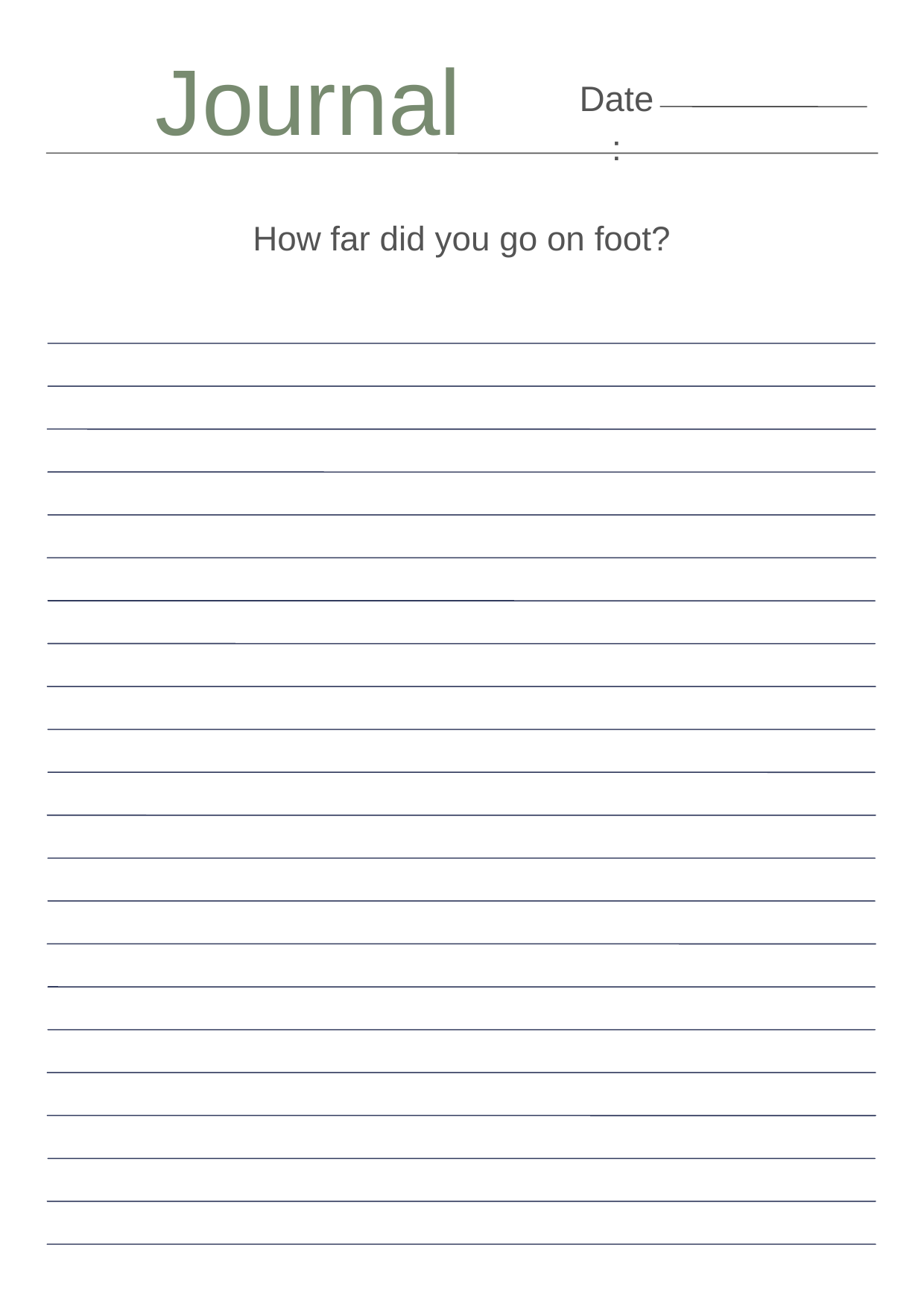

Journal
Date:

How far did you go on foot?